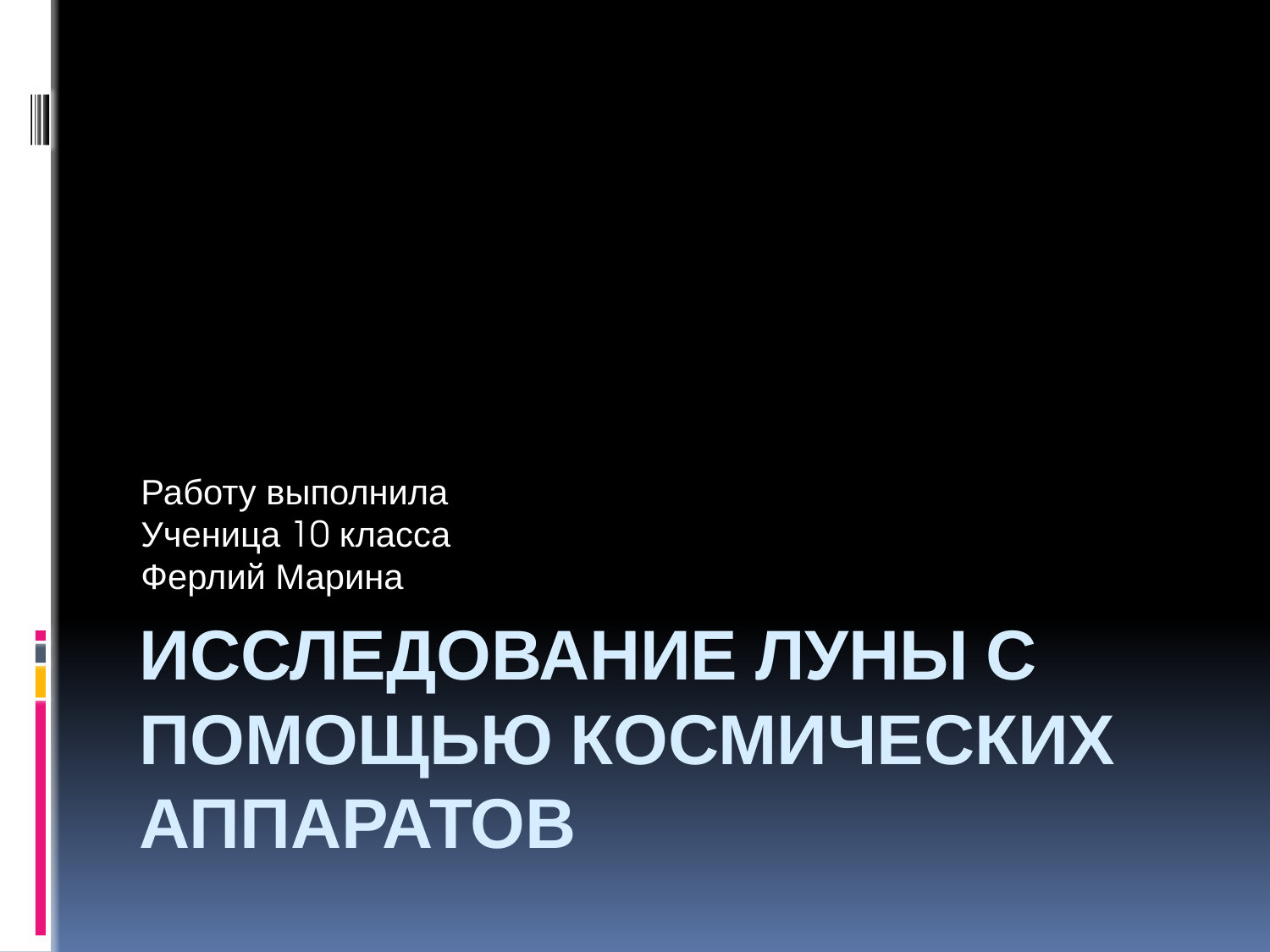

Работу выполнила
Ученица 10 класса
Ферлий Марина
# Исследование луны с помощью космических аппаратов